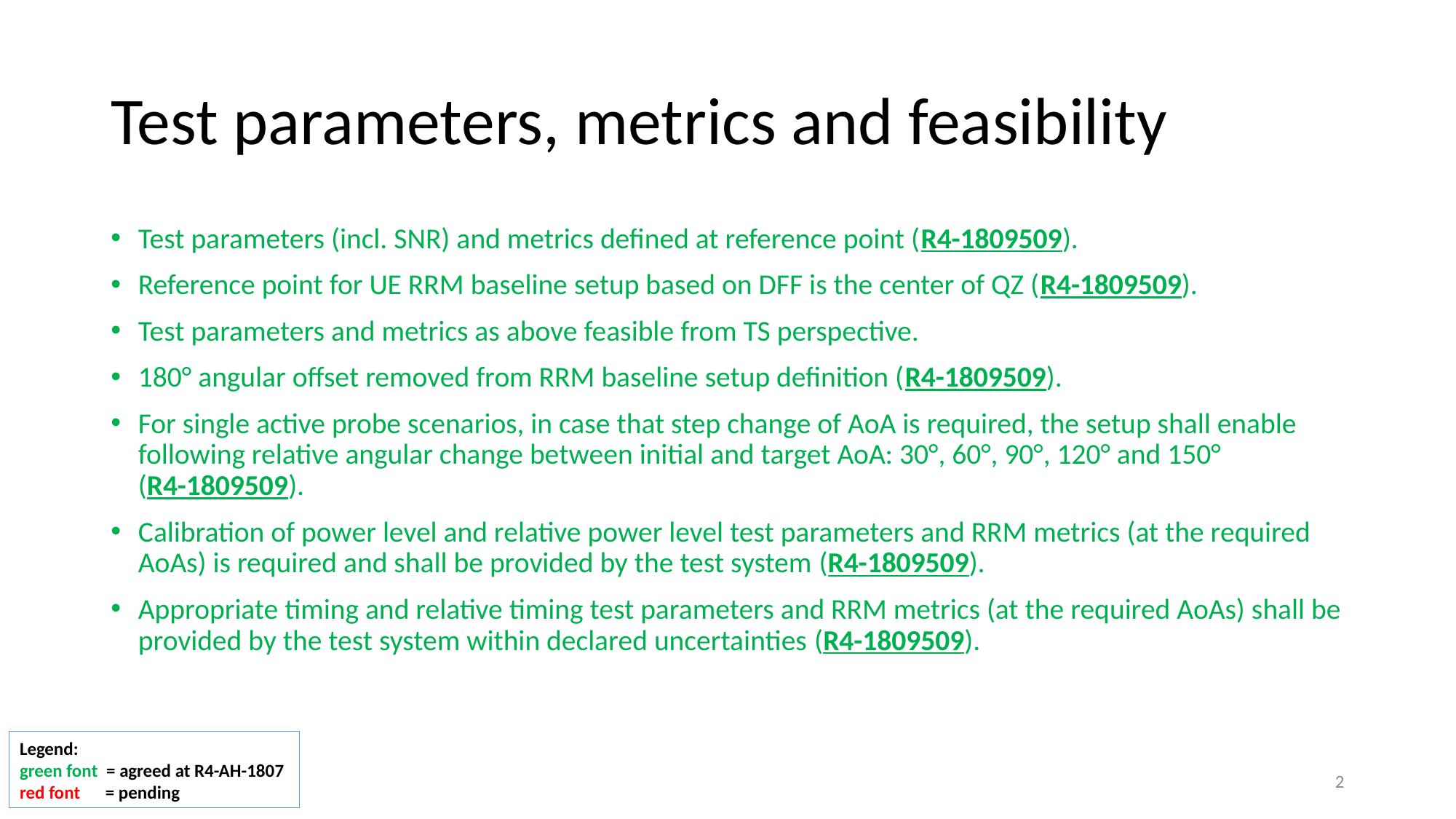

# Test parameters, metrics and feasibility
Test parameters (incl. SNR) and metrics defined at reference point (R4-1809509).
Reference point for UE RRM baseline setup based on DFF is the center of QZ (R4-1809509).
Test parameters and metrics as above feasible from TS perspective.
180° angular offset removed from RRM baseline setup definition (R4-1809509).
For single active probe scenarios, in case that step change of AoA is required, the setup shall enable following relative angular change between initial and target AoA: 30°, 60°, 90°, 120° and 150°
(R4-1809509).
Calibration of power level and relative power level test parameters and RRM metrics (at the required AoAs) is required and shall be provided by the test system (R4-1809509).
Appropriate timing and relative timing test parameters and RRM metrics (at the required AoAs) shall be provided by the test system within declared uncertainties (R4-1809509).

Legend:
green font  = agreed at R4-AH-1807
red font      = pending

2